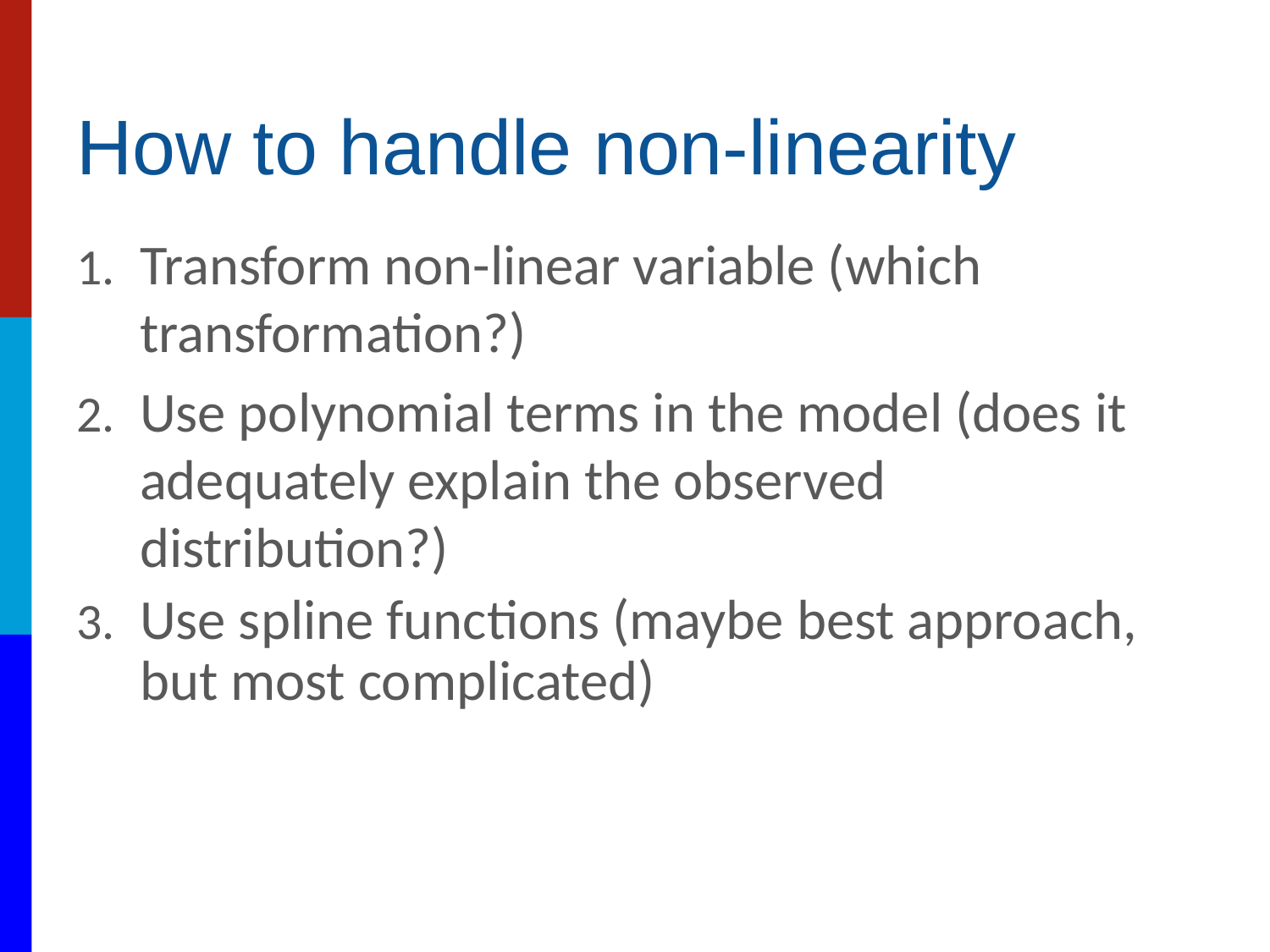

# How to handle non-linearity
Transform non-linear variable (which transformation?)
Use polynomial terms in the model (does it adequately explain the observed distribution?)
Use spline functions (maybe best approach, but most complicated)